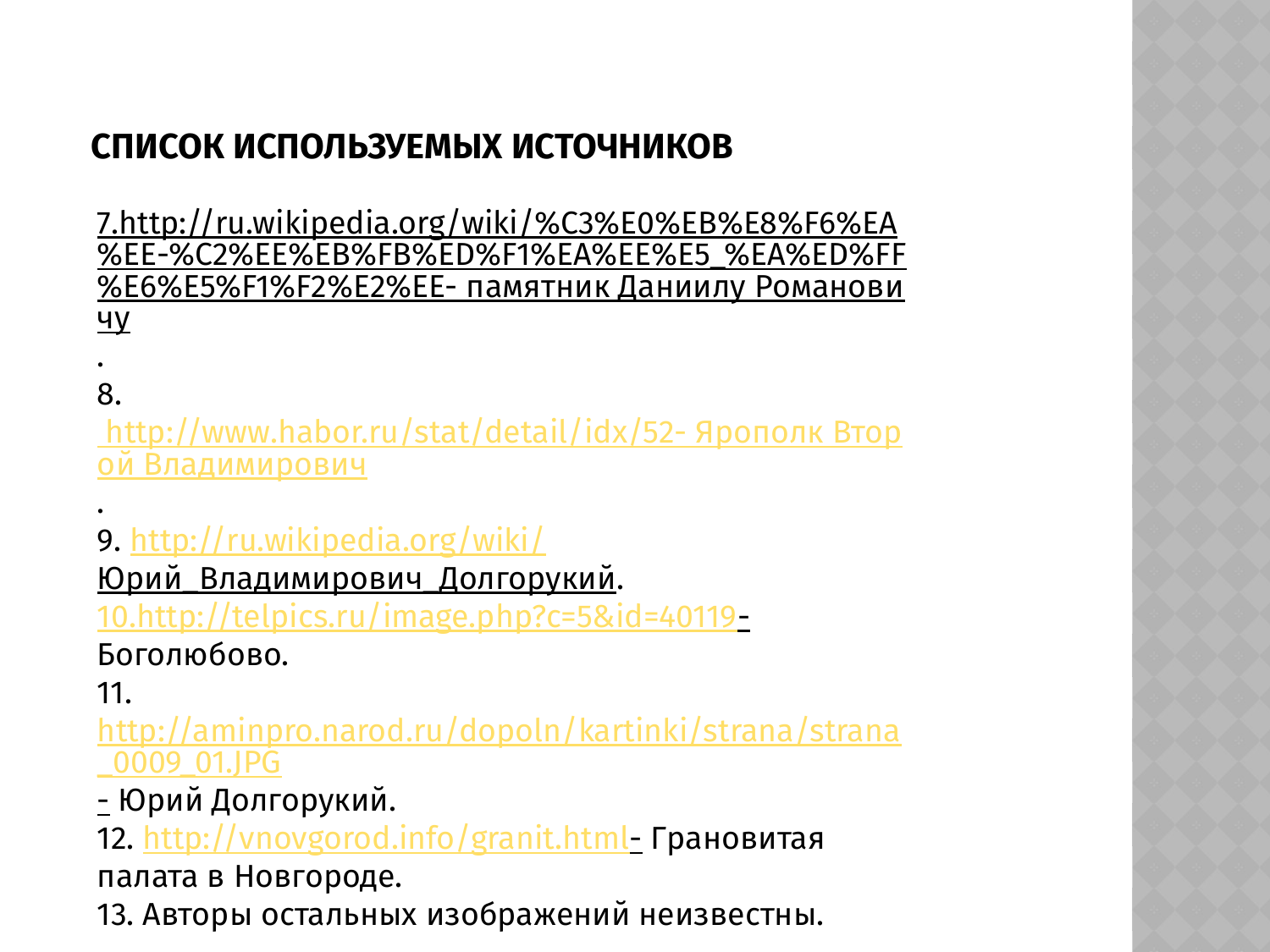

# Список используемых источников
7.http://ru.wikipedia.org/wiki/%C3%E0%EB%E8%F6%EA%EE-%C2%EE%EB%FB%ED%F1%EA%EE%E5_%EA%ED%FF%E6%E5%F1%F2%E2%EE- памятник Даниилу Романовичу.
8. http://www.habor.ru/stat/detail/idx/52- Ярополк Второй Владимирович.
9. http://ru.wikipedia.org/wiki/Юрий_Владимирович_Долгорукий.
10.http://telpics.ru/image.php?c=5&id=40119- Боголюбово.
11. http://aminpro.narod.ru/dopoln/kartinki/strana/strana_0009_01.JPG- Юрий Долгорукий.
12. http://vnovgorod.info/granit.html- Грановитая палата в Новгороде.
13. Авторы остальных изображений неизвестны.